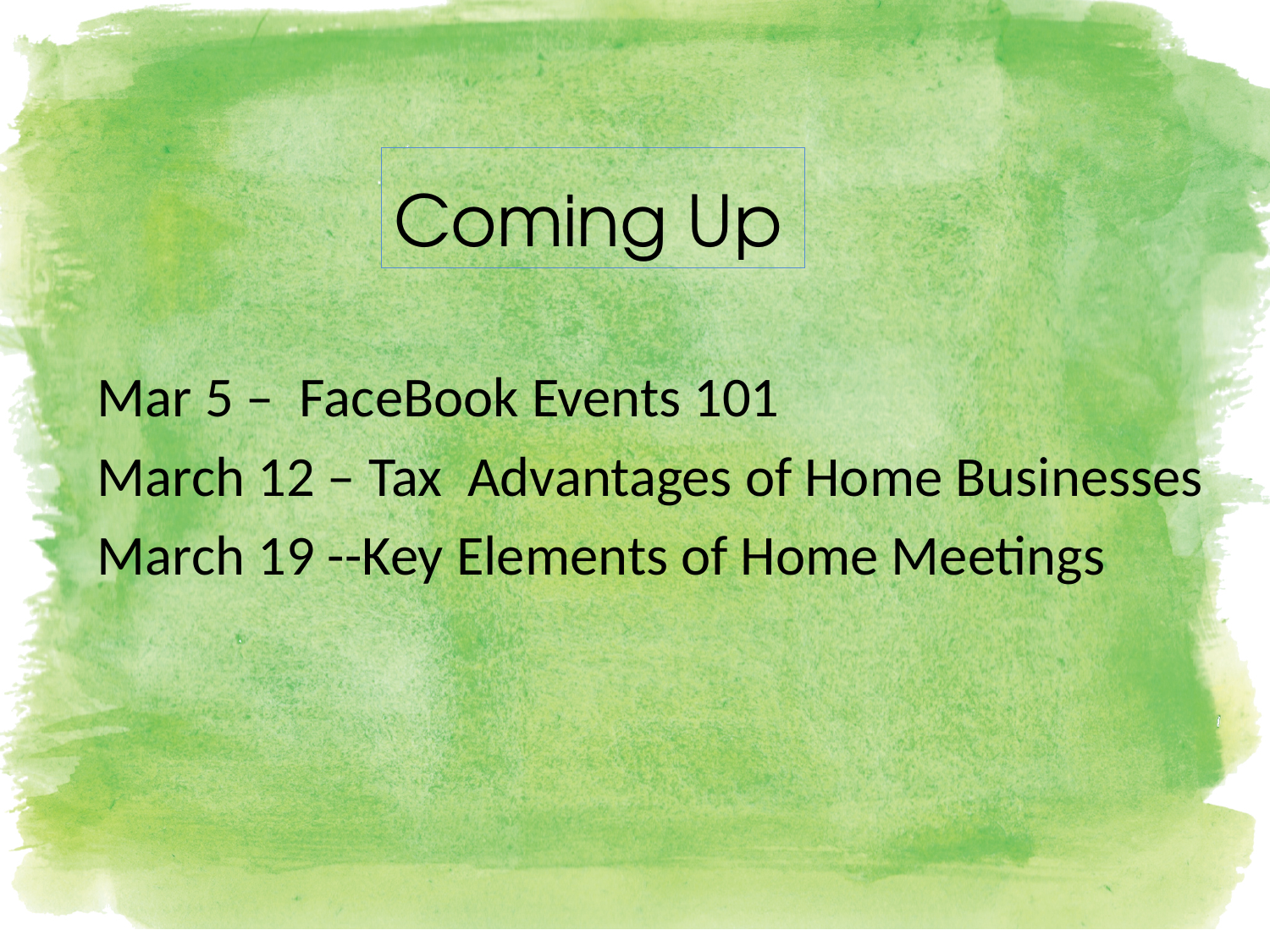

# Coming Up
Mar 5 –  FaceBook Events 101
March 12 – Tax  Advantages of Home Businesses
March 19 --Key Elements of Home Meetings